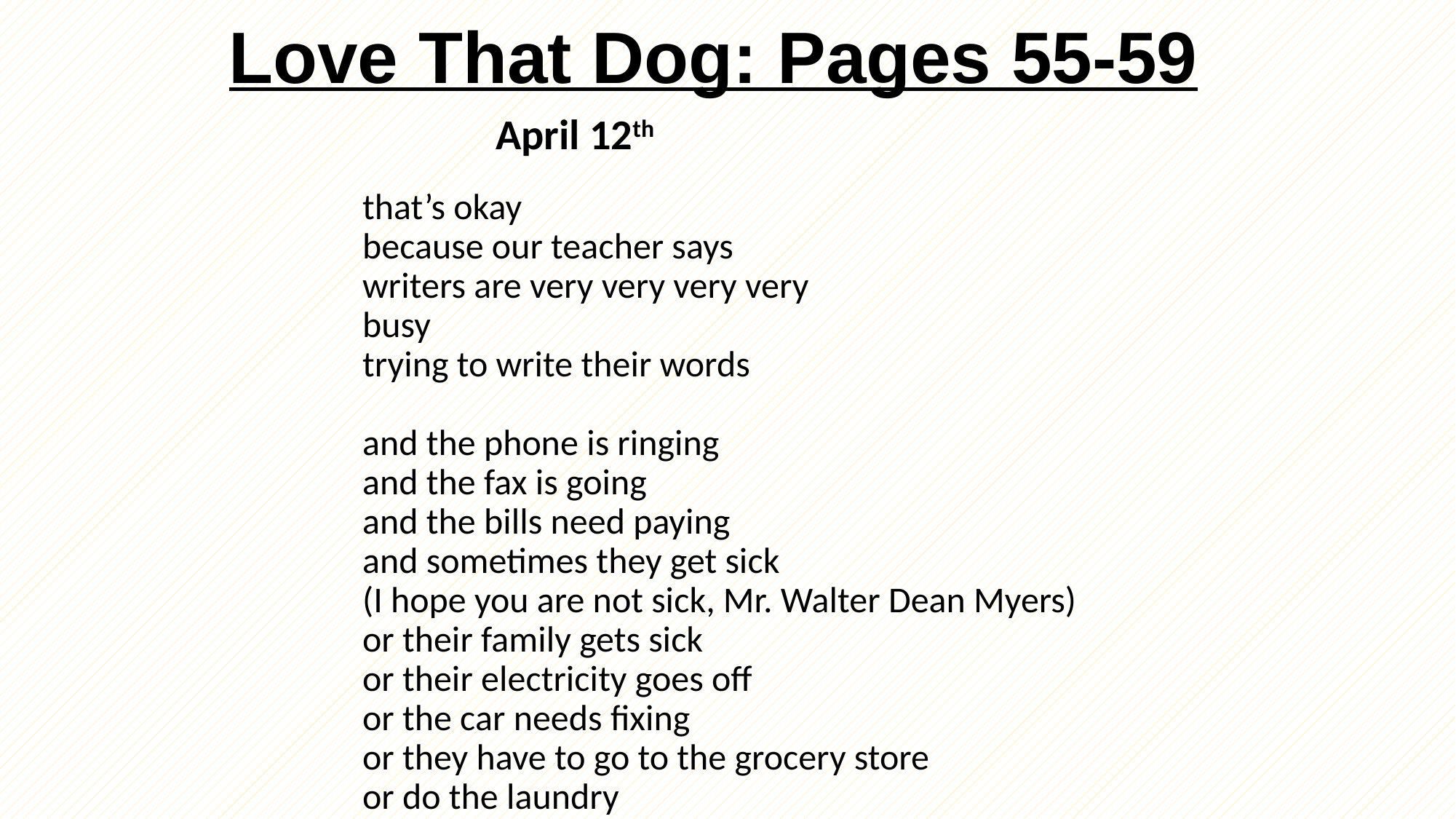

# Love That Dog: Pages 55-59
April 12th
that’s okay
because our teacher says
writers are very very very very
busy
trying to write their words
and the phone is ringing
and the fax is going
and the bills need paying
and sometimes they get sick
(I hope you are not sick, Mr. Walter Dean Myers)
or their family gets sick
or their electricity goes off
or the car needs fixing
or they have to go to the grocery store
or do the laundry